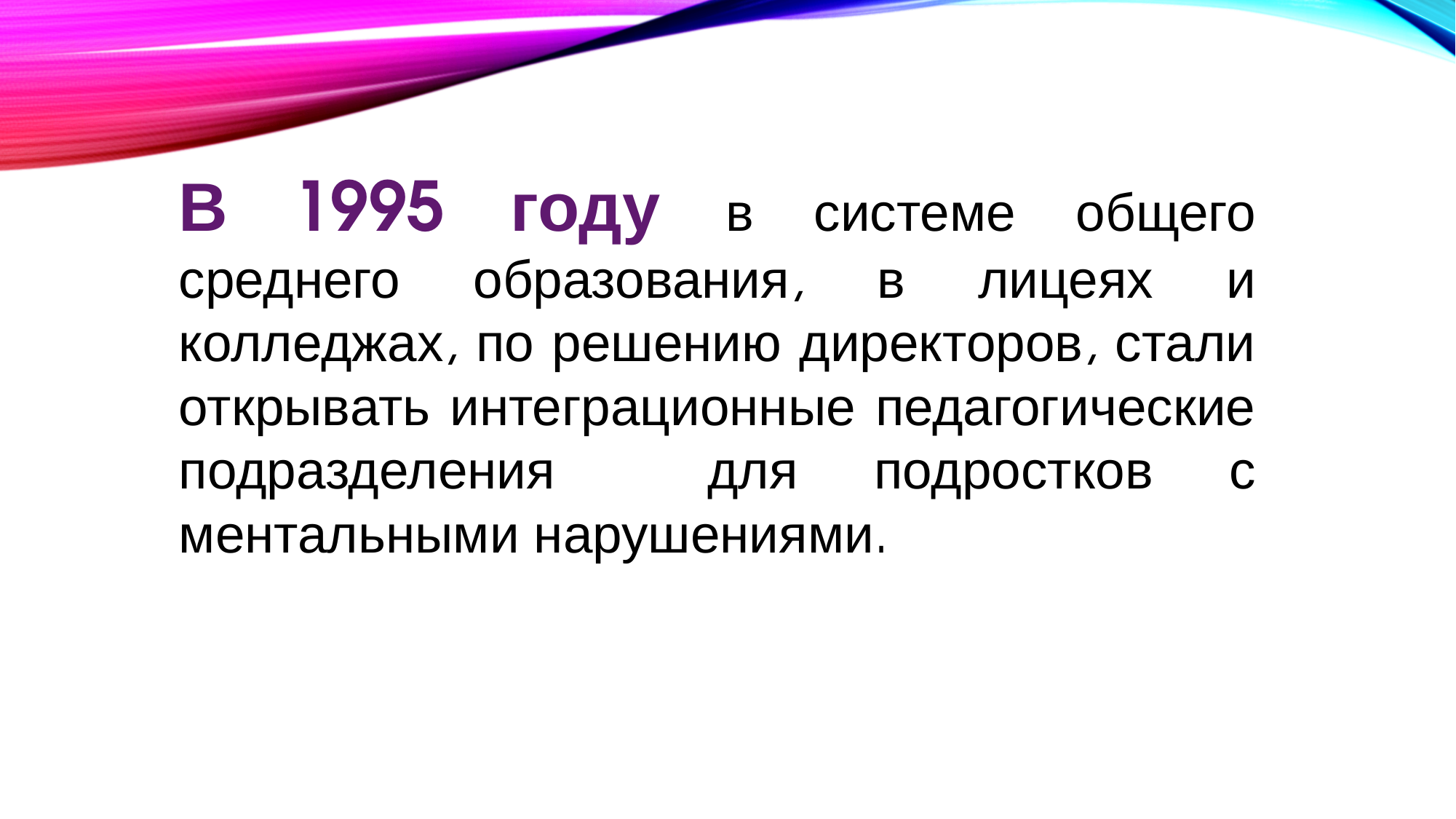

В 1995 году в системе общего среднего образования, в лицеях и колледжах, по решению директоров, стали открывать интеграционные педагогические подразделения  для подростков с ментальными нарушениями.